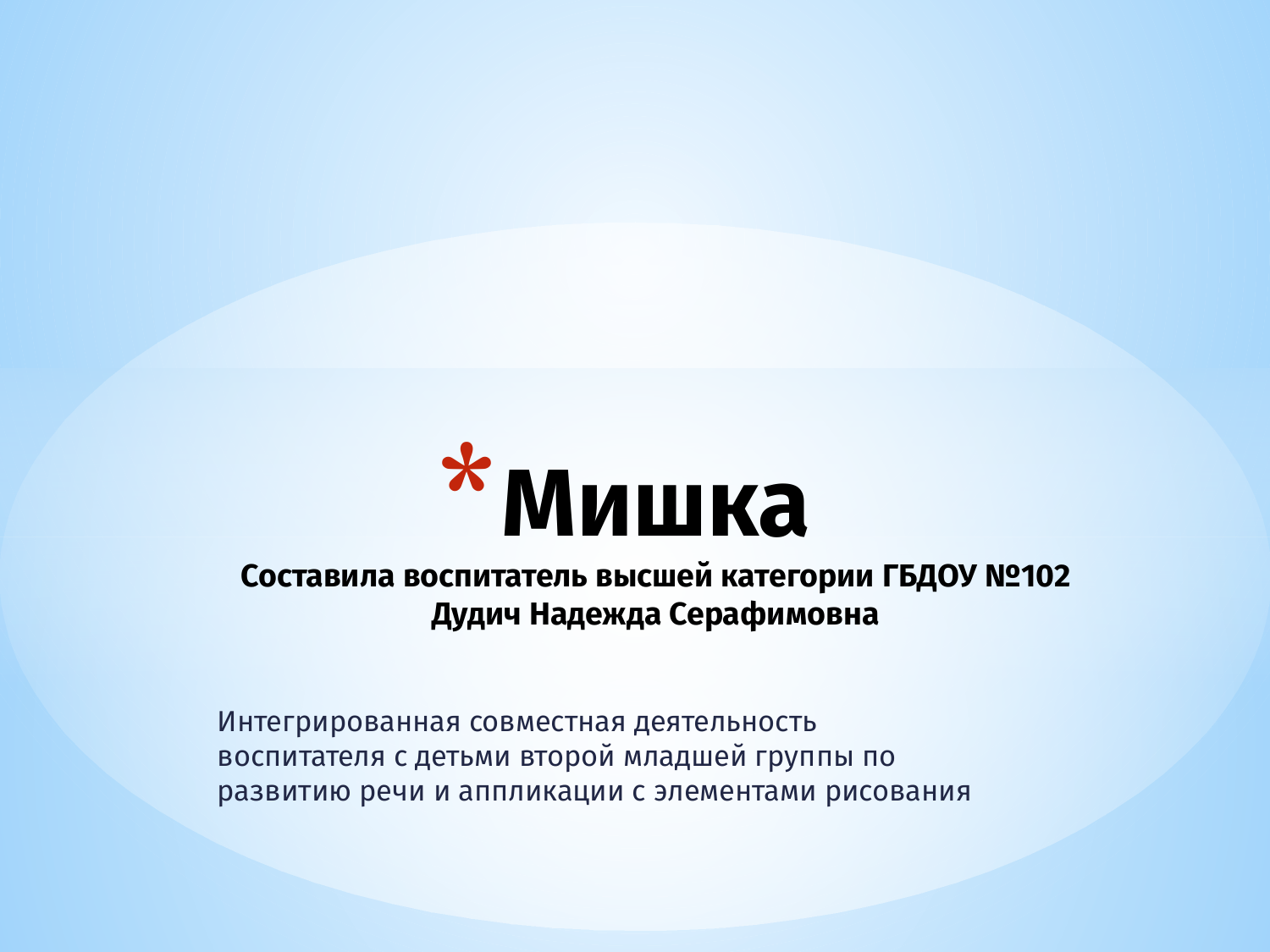

# Мишка Составила воспитатель высшей категории ГБДОУ №102 Дудич Надежда Серафимовна
Интегрированная совместная деятельность воспитателя с детьми второй младшей группы по развитию речи и аппликации с элементами рисования